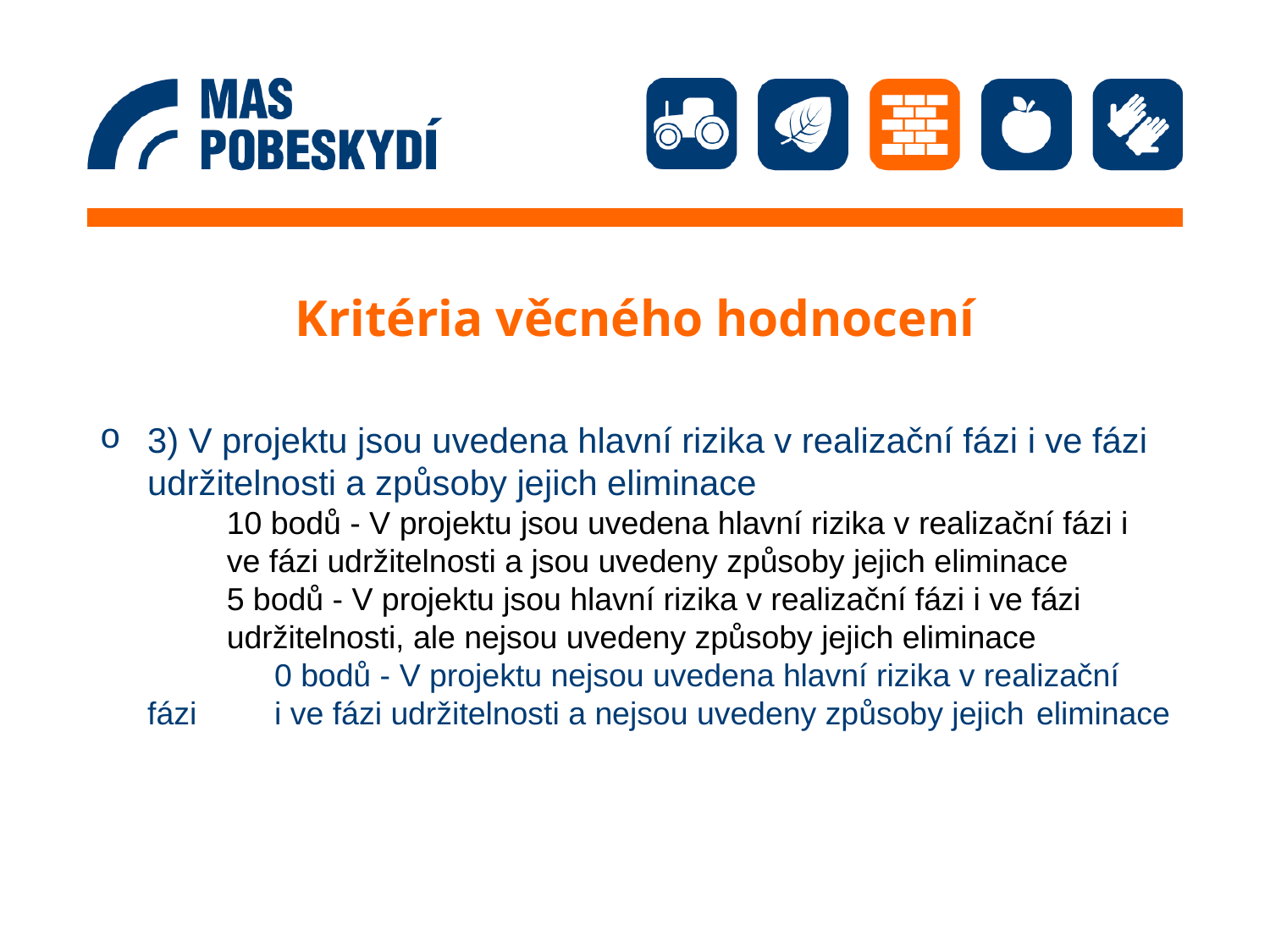

# Kritéria věcného hodnocení
3) V projektu jsou uvedena hlavní rizika v realizační fázi i ve fázi udržitelnosti a způsoby jejich eliminace
10 bodů - V projektu jsou uvedena hlavní rizika v realizační fázi i ve fázi udržitelnosti a jsou uvedeny způsoby jejich eliminace
5 bodů - V projektu jsou hlavní rizika v realizační fázi i ve fázi udržitelnosti, ale nejsou uvedeny způsoby jejich eliminace
	 	0 bodů - V projektu nejsou uvedena hlavní rizika v realizační fázi 	i ve fázi udržitelnosti a nejsou uvedeny způsoby jejich 	eliminace